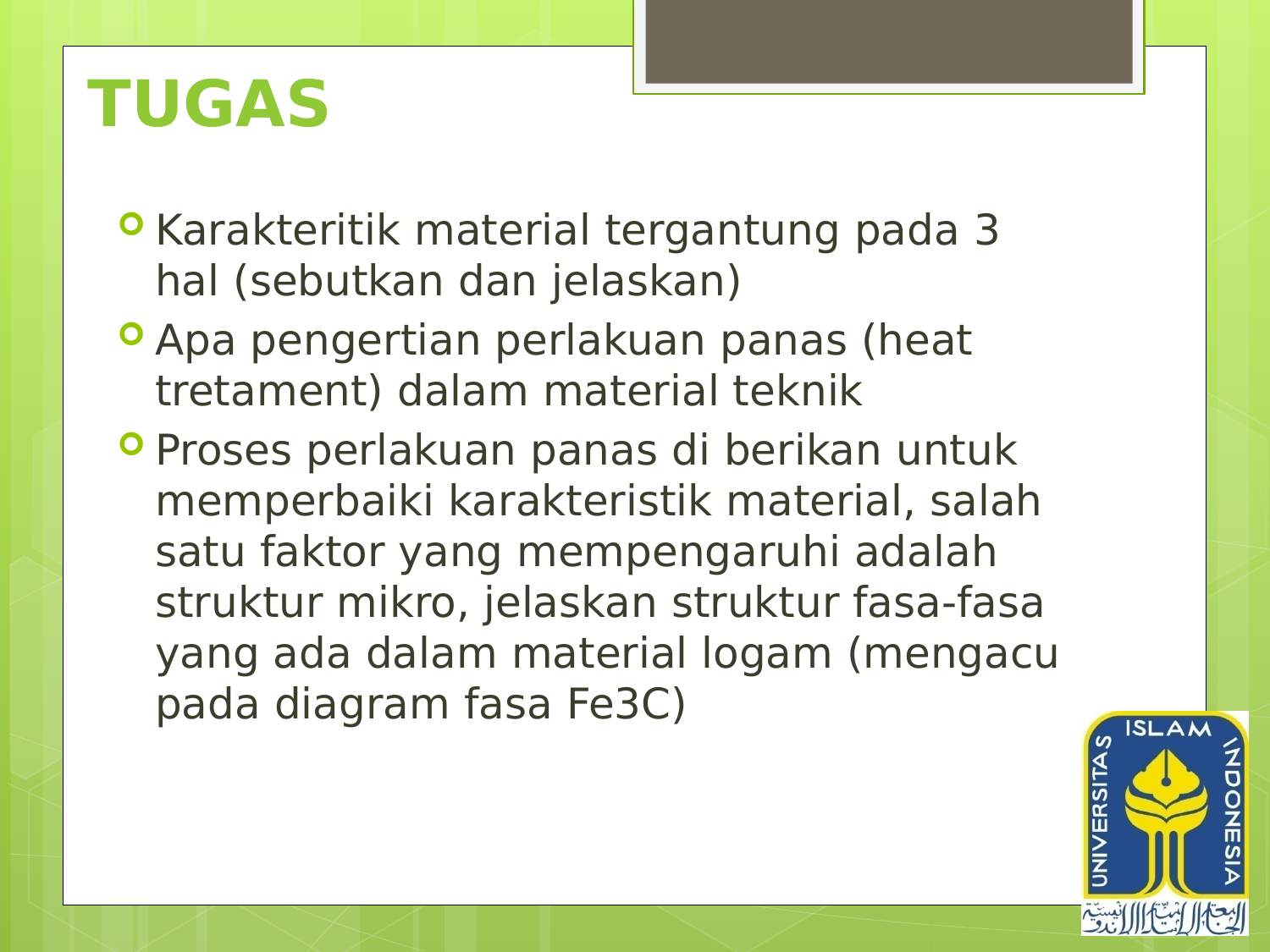

# tugas
Karakteritik material tergantung pada 3 hal (sebutkan dan jelaskan)
Apa pengertian perlakuan panas (heat tretament) dalam material teknik
Proses perlakuan panas di berikan untuk memperbaiki karakteristik material, salah satu faktor yang mempengaruhi adalah struktur mikro, jelaskan struktur fasa-fasa yang ada dalam material logam (mengacu pada diagram fasa Fe3C)